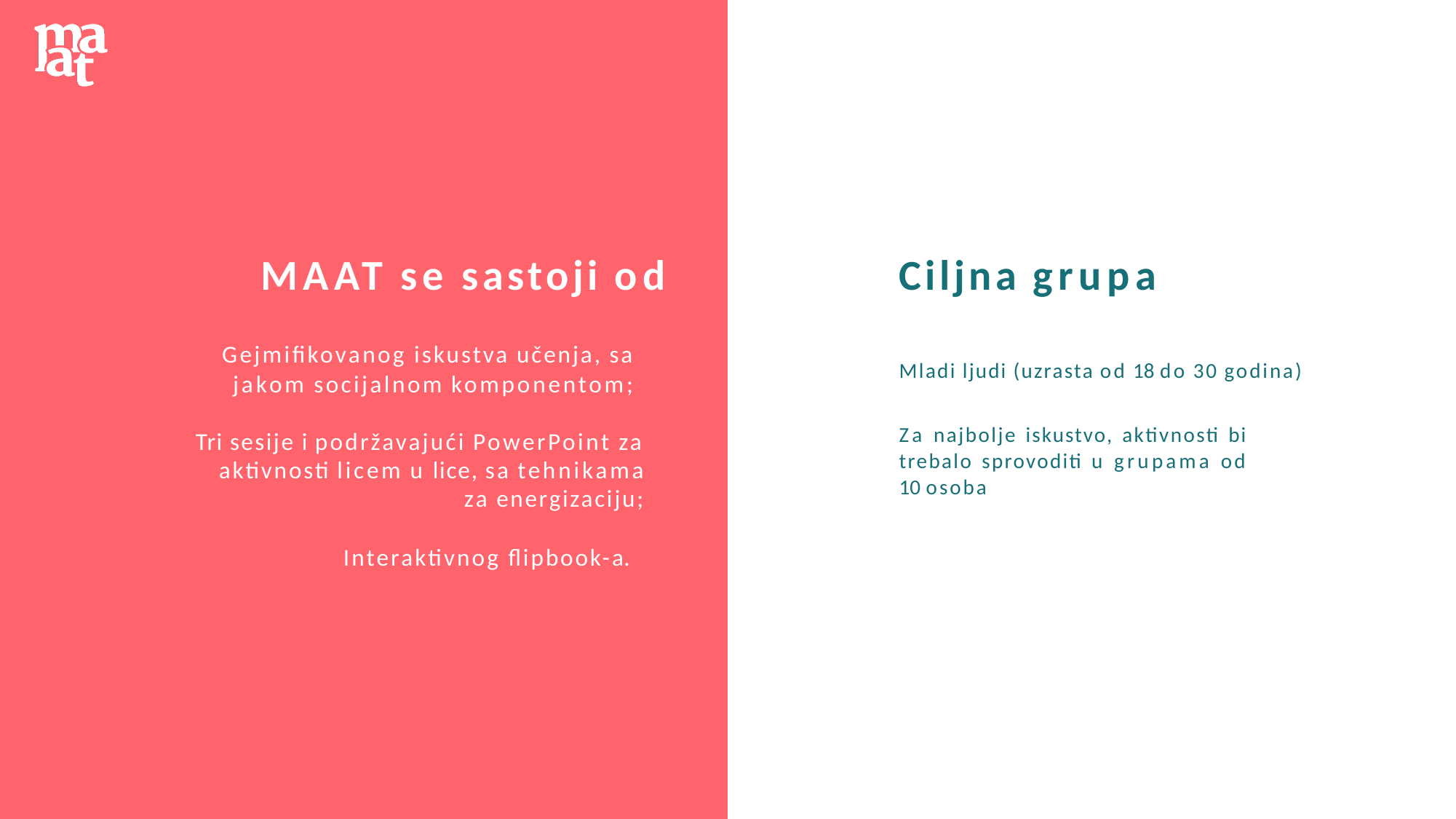

# MAAT se sastoji od
Ciljna grupa
Gejmifikovanog iskustva učenja, sa jakom socijalnom komponentom;
Tri sesije i podržavajući PowerPoint za aktivnosti licem u lice, sa tehnikama
za energizaciju;

Interaktivnog flipbook-a.
Mladi ljudi (uzrasta od 18 do 30 godina)

Za najbolje iskustvo, aktivnosti bi trebalo sprovoditi u grupama od 10 osoba